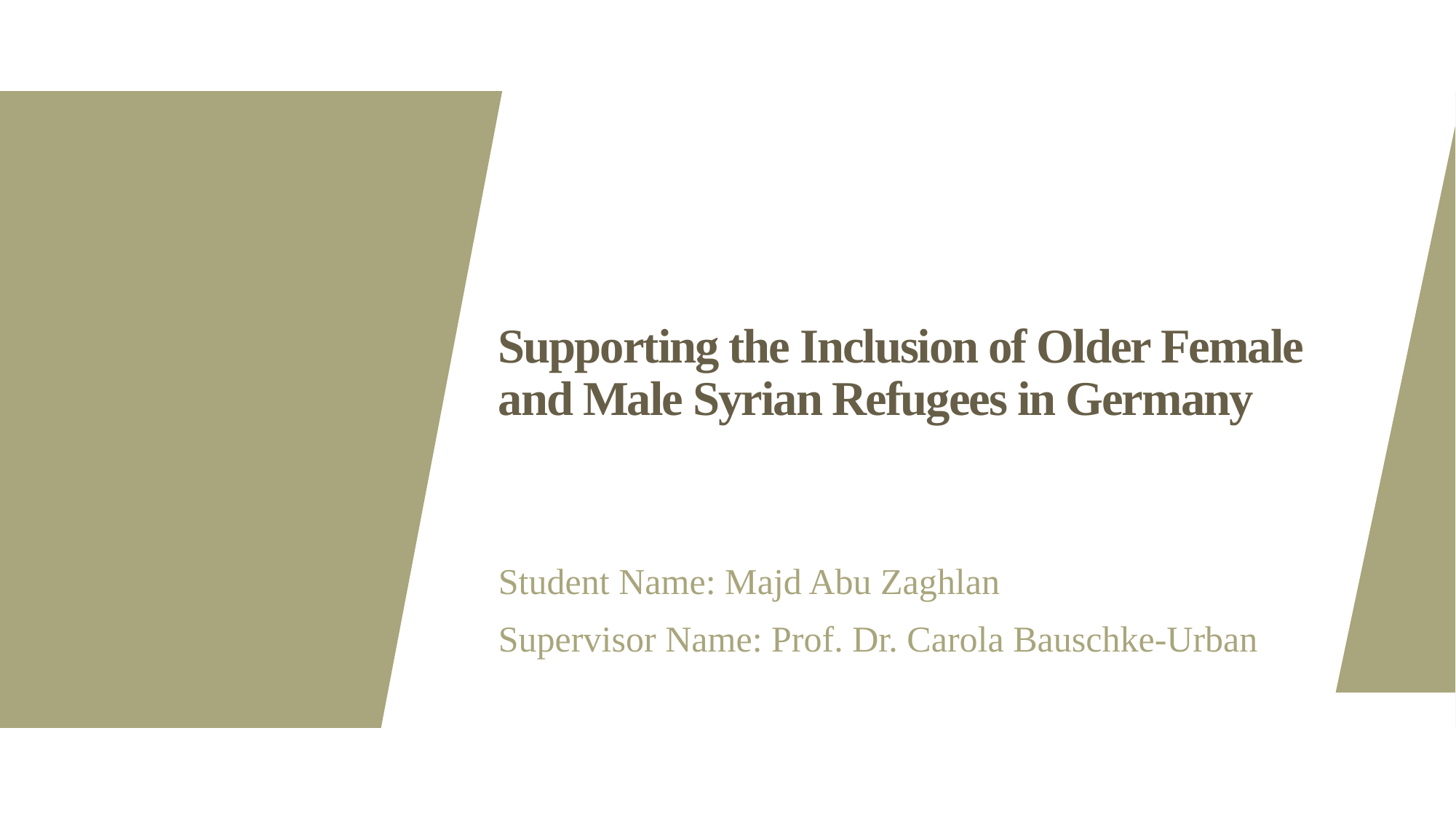

# Supporting the Inclusion of Older Female and Male Syrian Refugees in Germany
Student Name: Majd Abu Zaghlan
Supervisor Name: Prof. Dr. Carola Bauschke-Urban